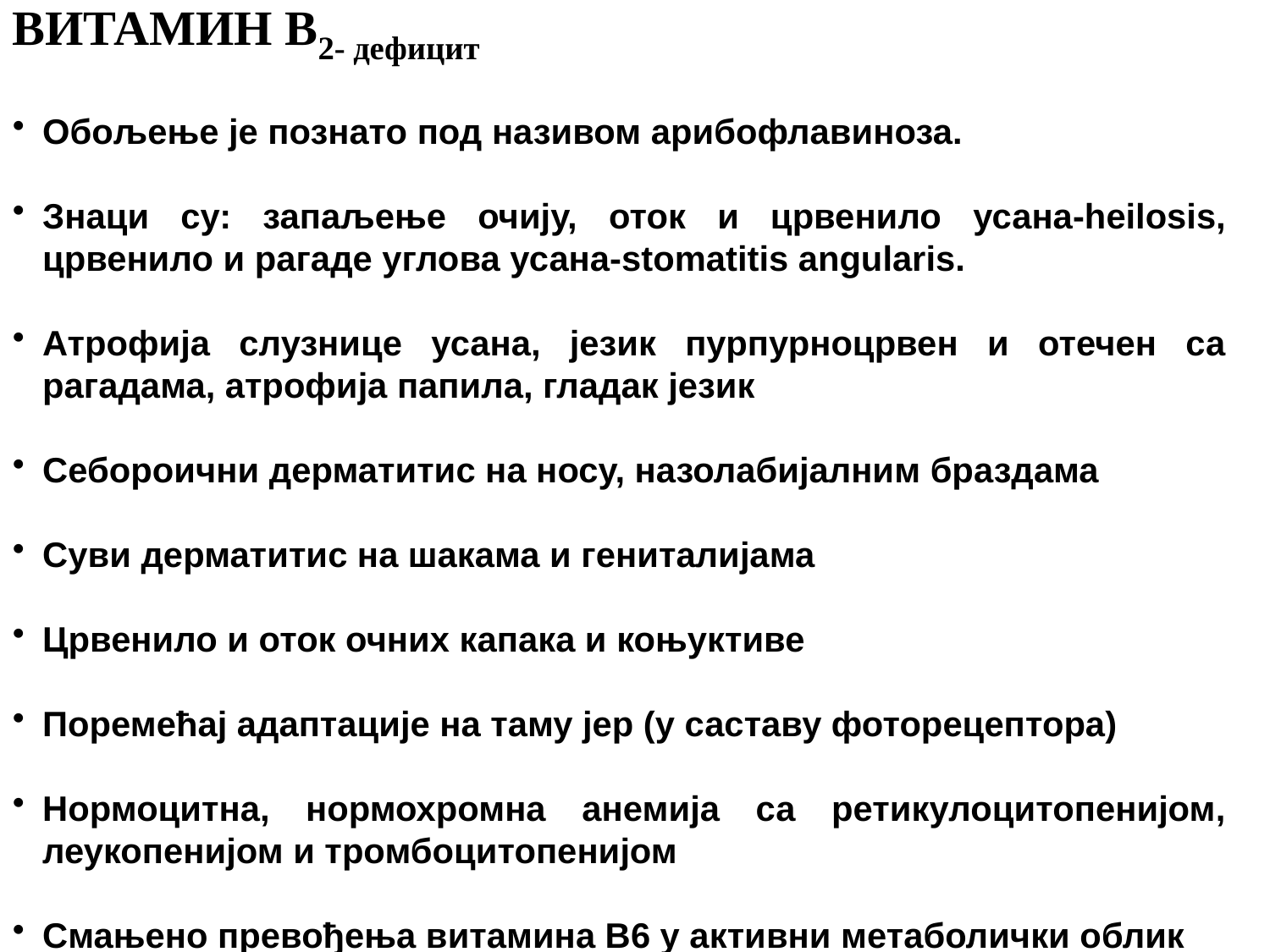

ВИТАМИН B2- дефицит

Обољење је познато под називом арибофлавиноза.

Знаци су: запаљење очију, оток и црвенило усана-heilosis, црвенило и рагаде углова усана-stomatitis angularis.

Атрофија слузнице усана, језик пурпурноцрвен и отечен са рагадама, атрофија папила, гладак језик

Себороични дерматитис на носу, назолабијалним браздама

Суви дерматитис на шакама и гениталијама

Црвенило и оток очних капака и коњуктиве

Поремећај адаптације на таму јер (у саставу фоторецептора)

Нормоцитна, нормохромна анемија са ретикулоцитопенијом, леукопенијом и тромбоцитопенијом

Смањено превођења витамина В6 у активни метаболички облик